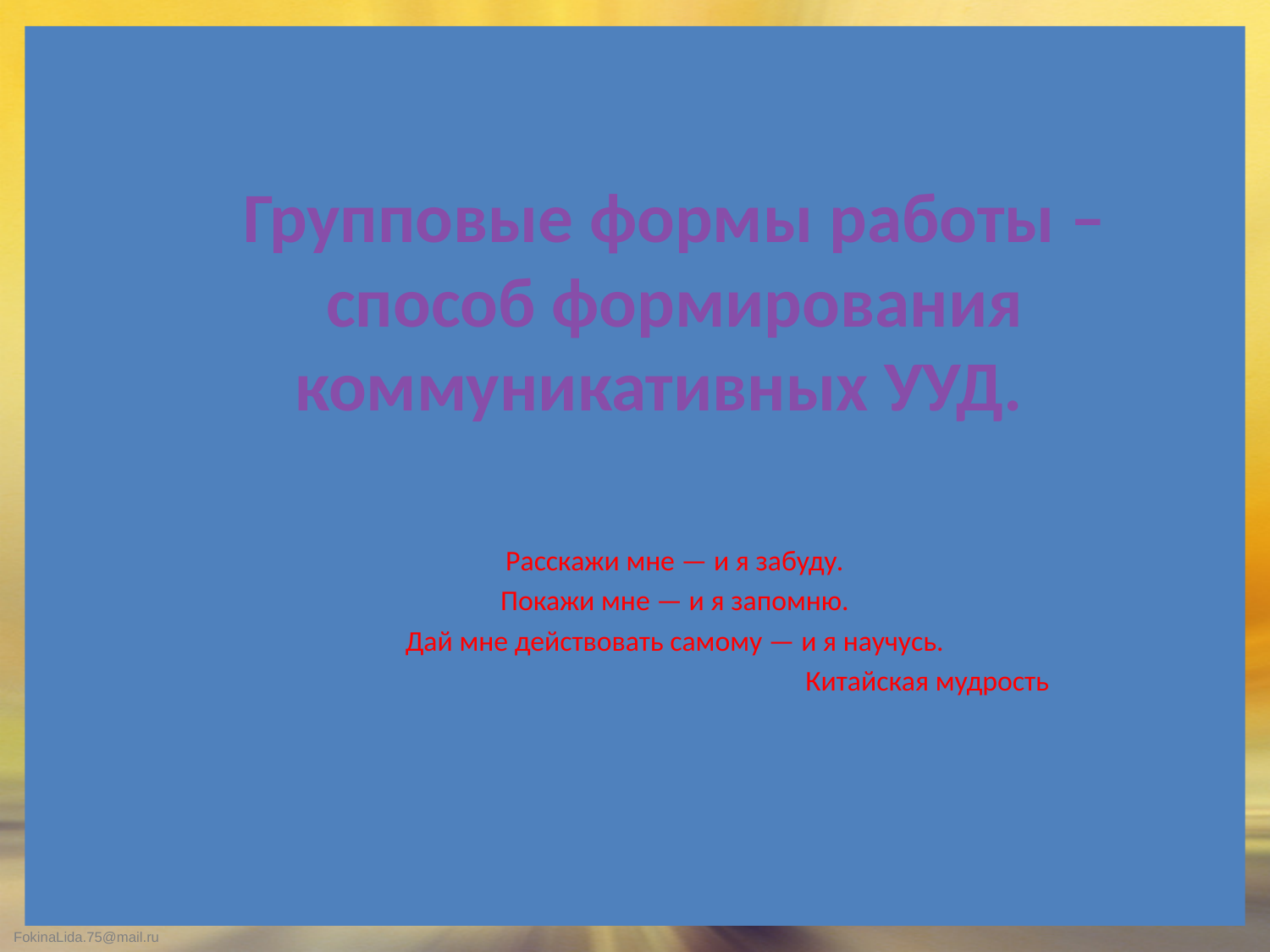

# Групповые формы работы –способ формирования коммуникативных УУД.
Расскажи мне — и я забуду.
Покажи мне — и я запомню.
Дай мне действовать самому — и я научусь.
                                                                             Китайская мудрость